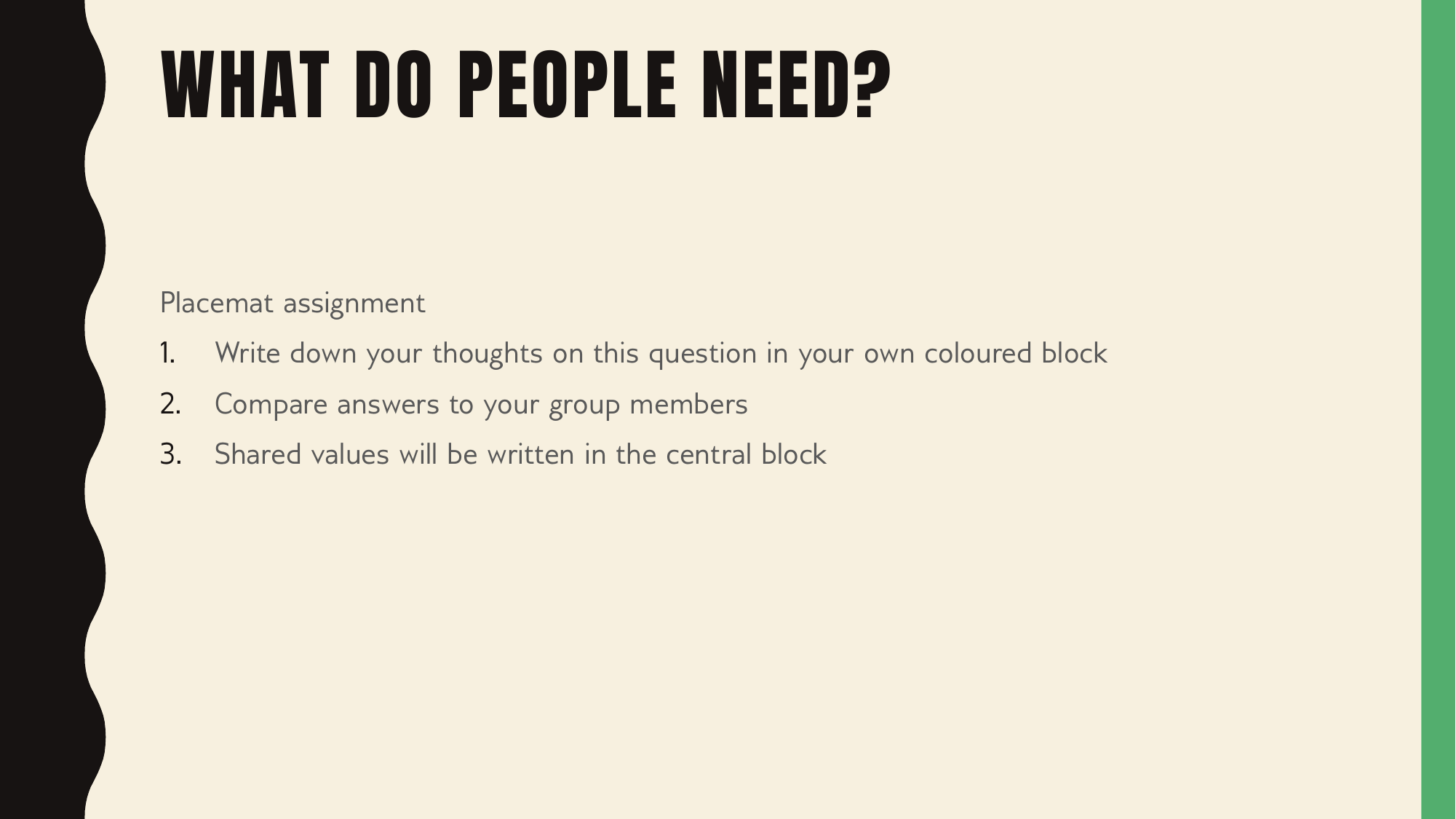

# What do people need?
Placemat assignment
Write down your thoughts on this question in your own coloured block
Compare answers to your group members
Shared values will be written in the central block